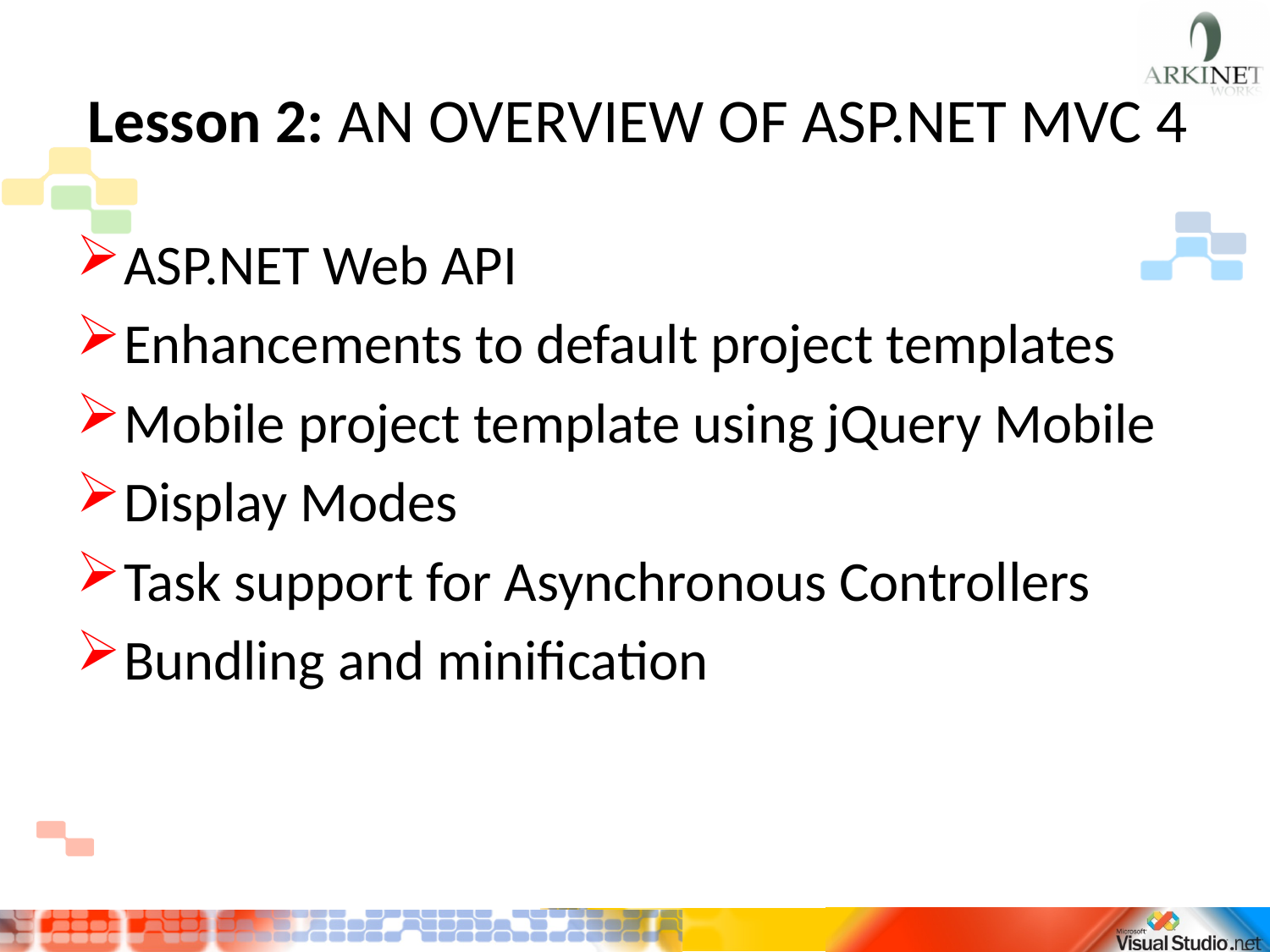

# Lesson 2: AN OVERVIEW OF ASP.NET MVC 4
ASP.NET Web API
Enhancements to default project templates
Mobile project template using jQuery Mobile
Display Modes
Task support for Asynchronous Controllers
Bundling and minification